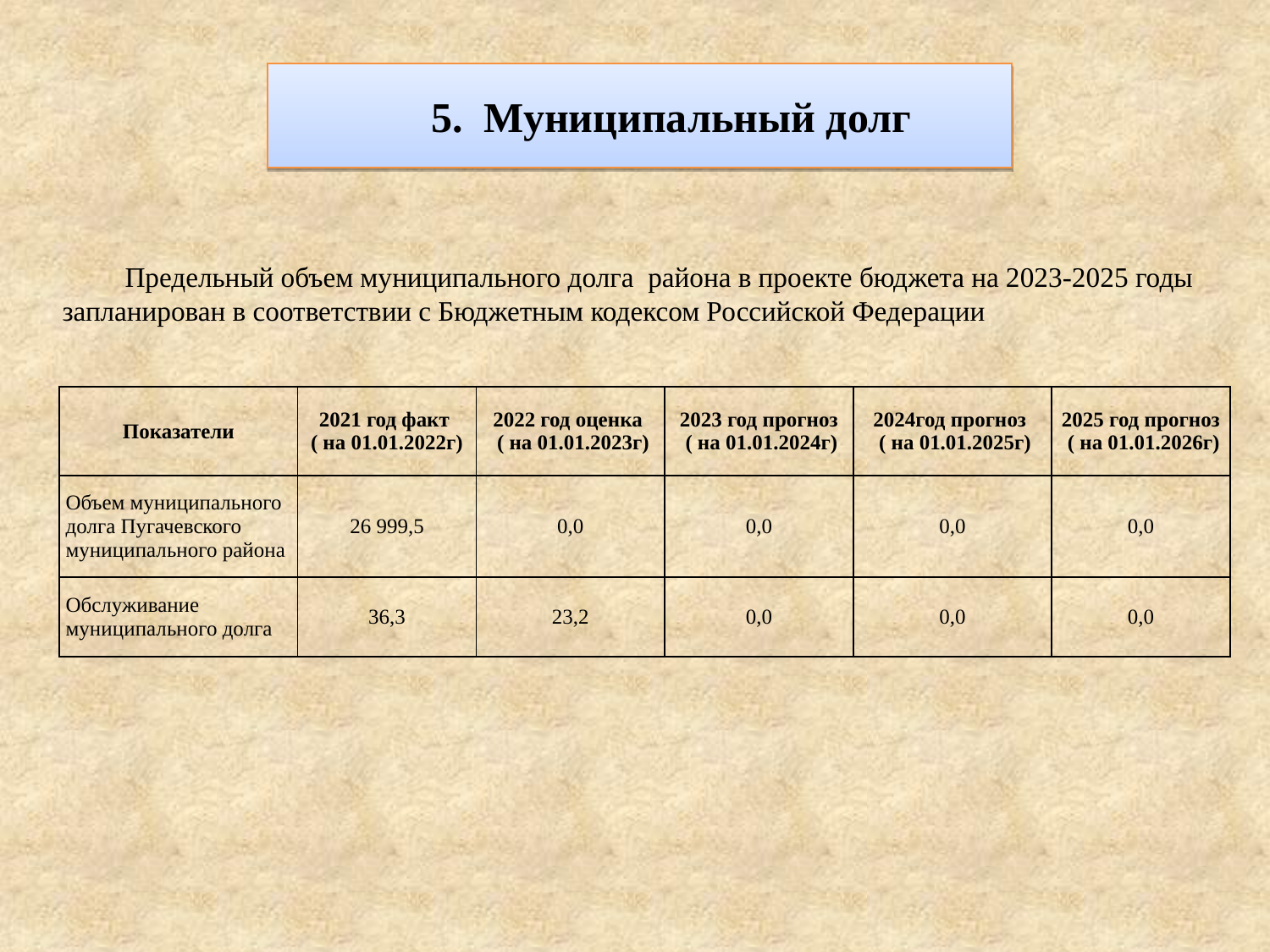

5.  Муниципальный долг

Предельный объем муниципального долга  района в проекте бюджета на 2023-2025 годы запланирован в соответствии с Бюджетным кодексом Российской Федерации

| Показатели | 2021 год факт ( на 01.01.2022г) | 2022 год оценка ( на 01.01.2023г) | 2023 год прогноз ( на 01.01.2024г) | 2024год прогноз ( на 01.01.2025г) | 2025 год прогноз ( на 01.01.2026г) |
| --- | --- | --- | --- | --- | --- |
| Объем муниципального долга Пугачевского муниципального района | 26 999,5 | 0,0 | 0,0 | 0,0 | 0,0 |
| Обслуживание муниципального долга | 36,3 | 23,2 | 0,0 | 0,0 | 0,0 |